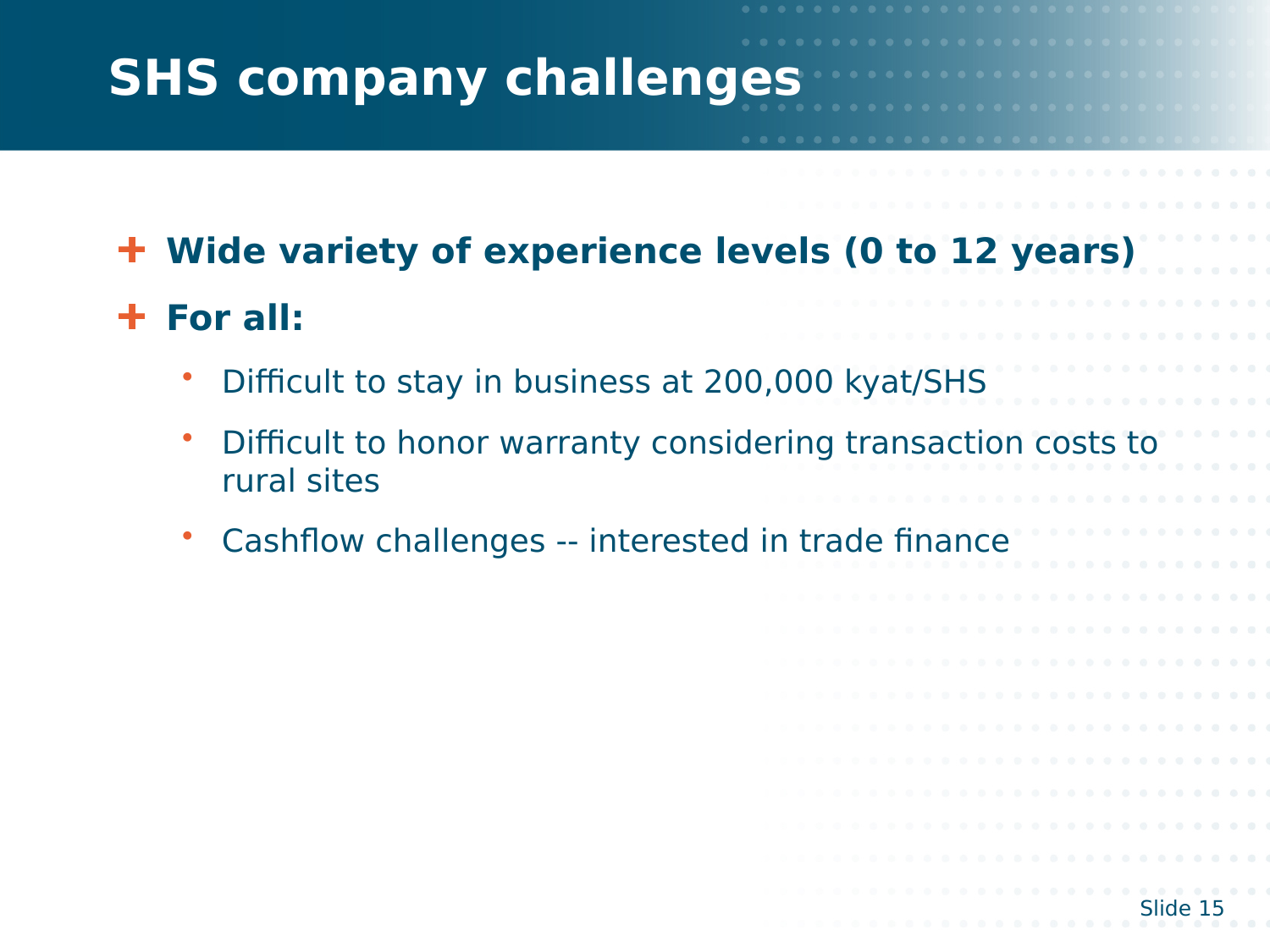

# SHS company challenges
Wide variety of experience levels (0 to 12 years)
For all:
Difficult to stay in business at 200,000 kyat/SHS
Difficult to honor warranty considering transaction costs to rural sites
Cashflow challenges -- interested in trade finance

15